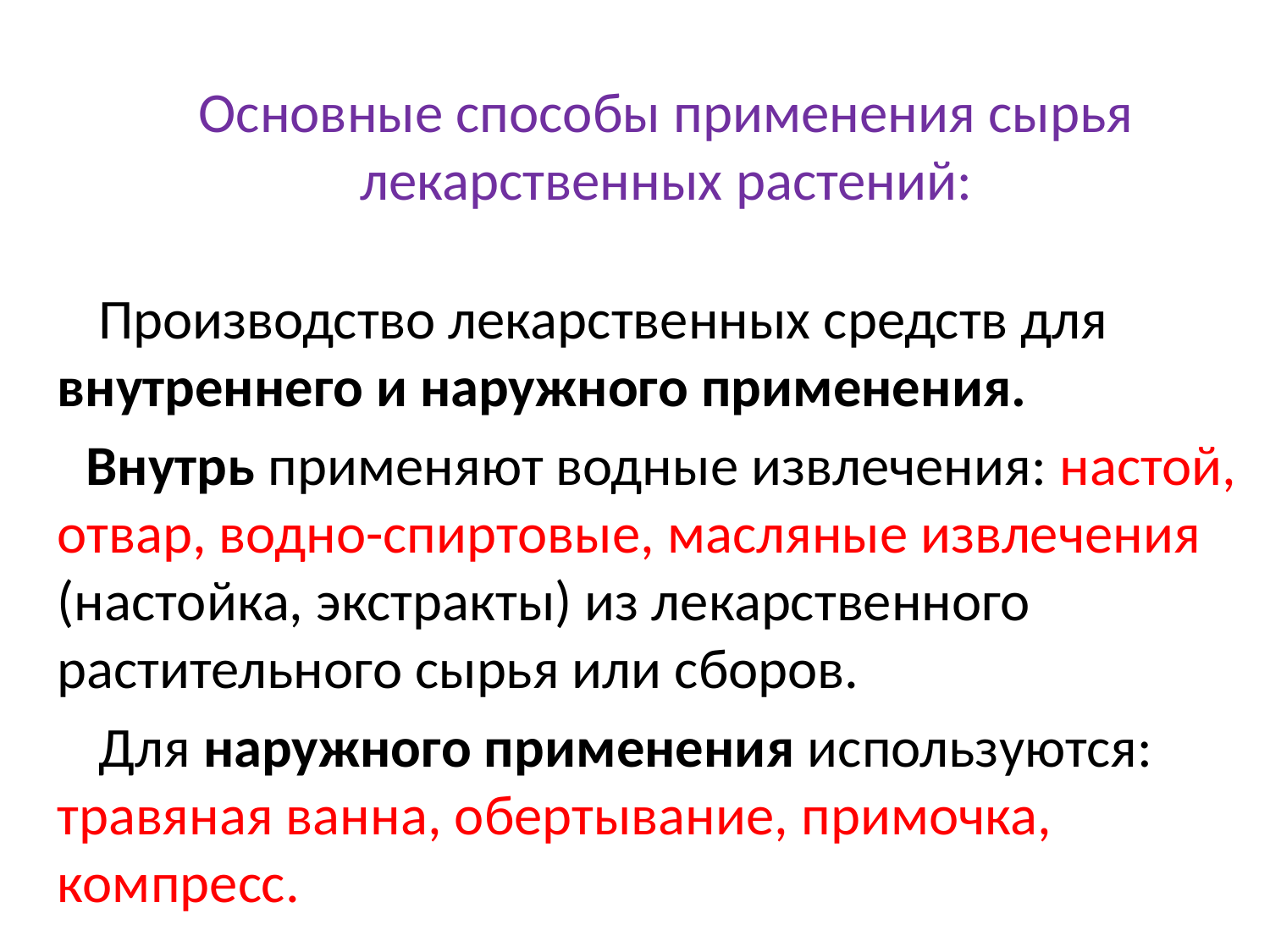

# Основные способы применения сырья лекарственных растений:
       Производство лекарственных средств для внутреннего и наружного применения.
      Внутрь применяют водные извлечения: настой, отвар, водно-спиртовые, масляные извлечения (настойка, экстракты) из лекарственного растительного сырья или сборов.
       Для наружного применения используются: травяная ванна, обертывание, примочка, компресс.